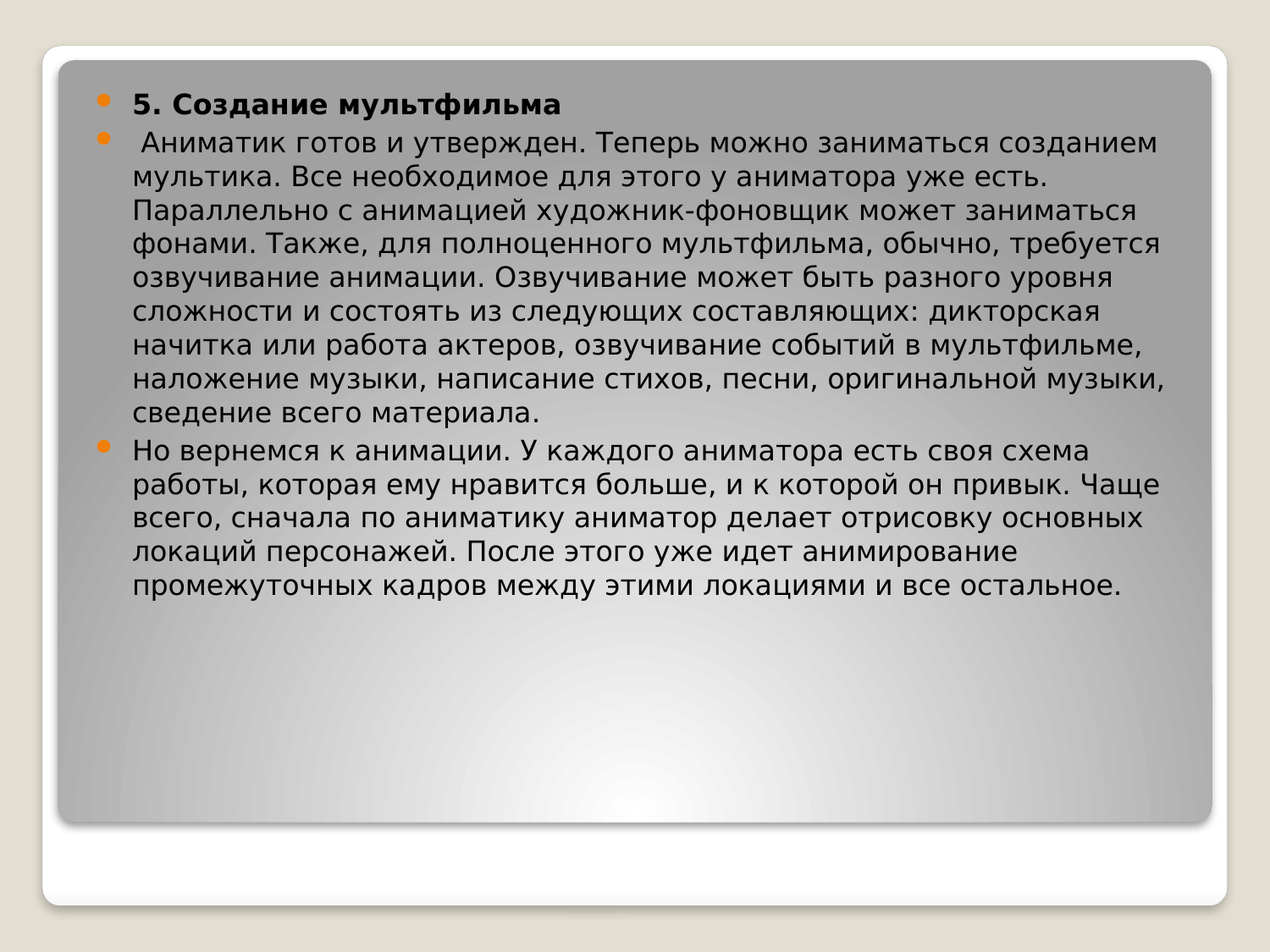

5. Создание мультфильма
 Аниматик готов и утвержден. Теперь можно заниматься созданием мультика. Все необходимое для этого у аниматора уже есть. Параллельно с анимацией художник-фоновщик может заниматься фонами. Также, для полноценного мультфильма, обычно, требуется озвучивание анимации. Озвучивание может быть разного уровня сложности и состоять из следующих составляющих: дикторская начитка или работа актеров, озвучивание событий в мультфильме, наложение музыки, написание стихов, песни, оригинальной музыки, сведение всего материала.
Но вернемся к анимации. У каждого аниматора есть своя схема работы, которая ему нравится больше, и к которой он привык. Чаще всего, сначала по аниматику аниматор делает отрисовку основных локаций персонажей. После этого уже идет анимирование промежуточных кадров между этими локациями и все остальное.